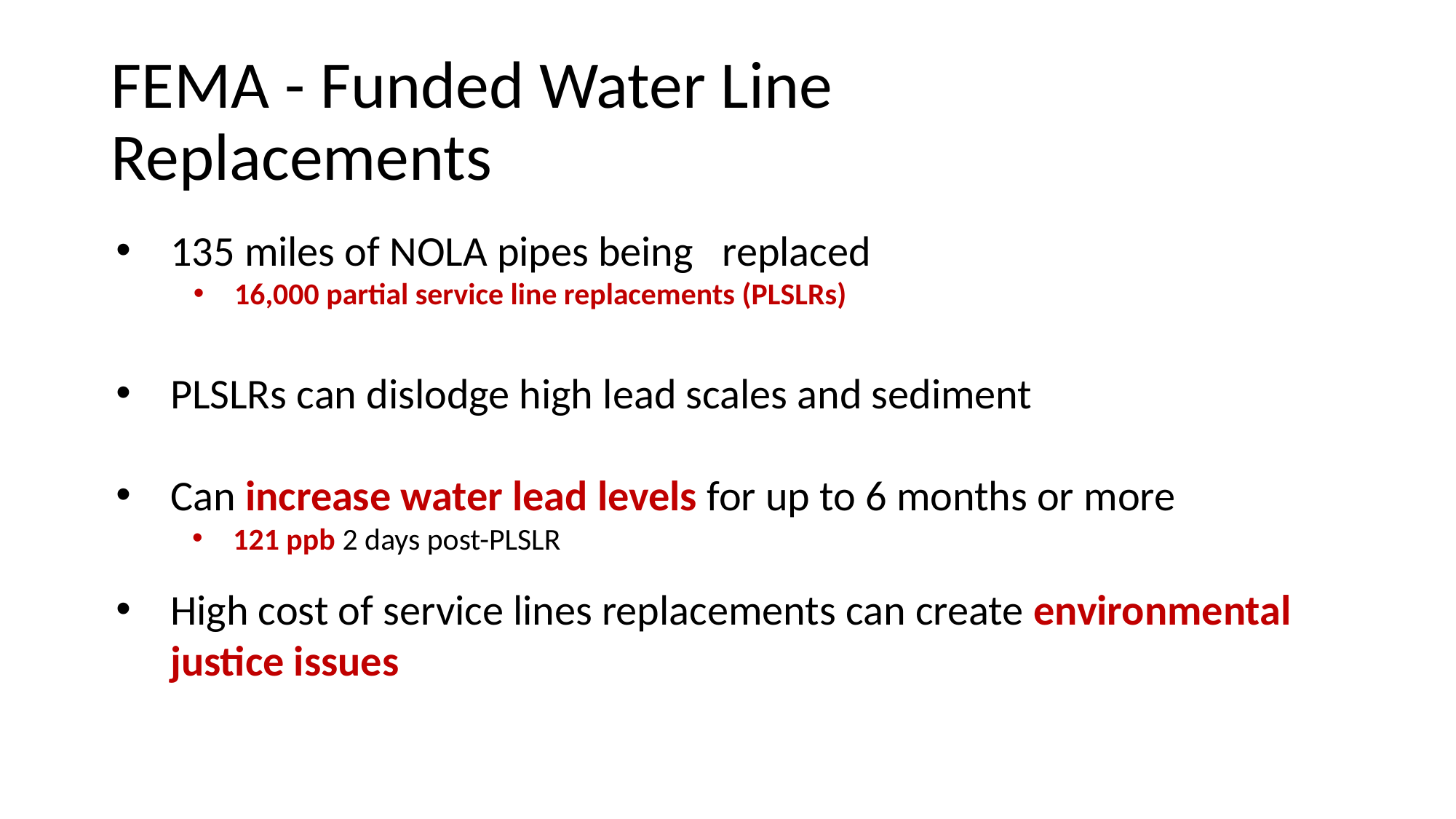

# FEMA - Funded Water Line Replacements
135 miles of NOLA pipes being   replaced
16,000 partial service line replacements (PLSLRs)

PLSLRs can dislodge high lead scales and sediment

Can increase water lead levels for up to 6 months or more
121 ppb 2 days post-PLSLR

High cost of service lines replacements can create environmental justice issues